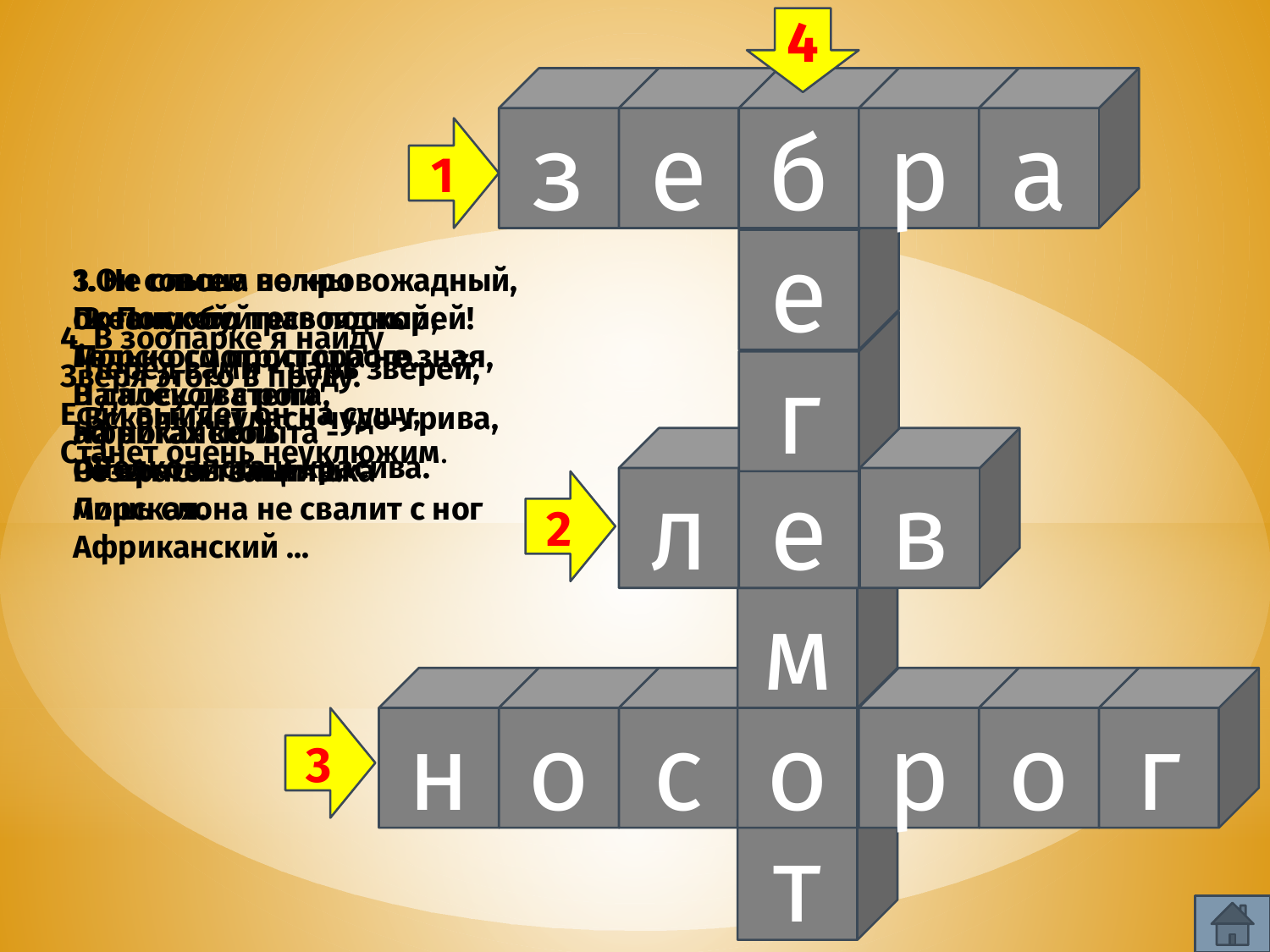

4
з
е
б
р
а
1
е
3.Он совсем не кровожадный, 
Потому что травоядный, 
Только смотрит строго. 
На носу два рога, 
На ногах копыта - 
От врагов защита. 
Лишь слона не свалит с ног 
Африканский ...
1. Не слыша волны океанской,
Морского простора не зная,
В далекой степи африканской
Резвится тельняшка морская.
2. Полюбуйтесь поскорей!
Перед вами - царь зверей,
Всколыхнулась чудо-грива,
Шелковиста и красива.

4. В зоопарке я найду
Зверя этого в пруду.
Если выйдет он на сушу,
Станет очень неуклюжим.

г
л
е
в
2
м
#
н
о
с
о
р
о
г
3
т